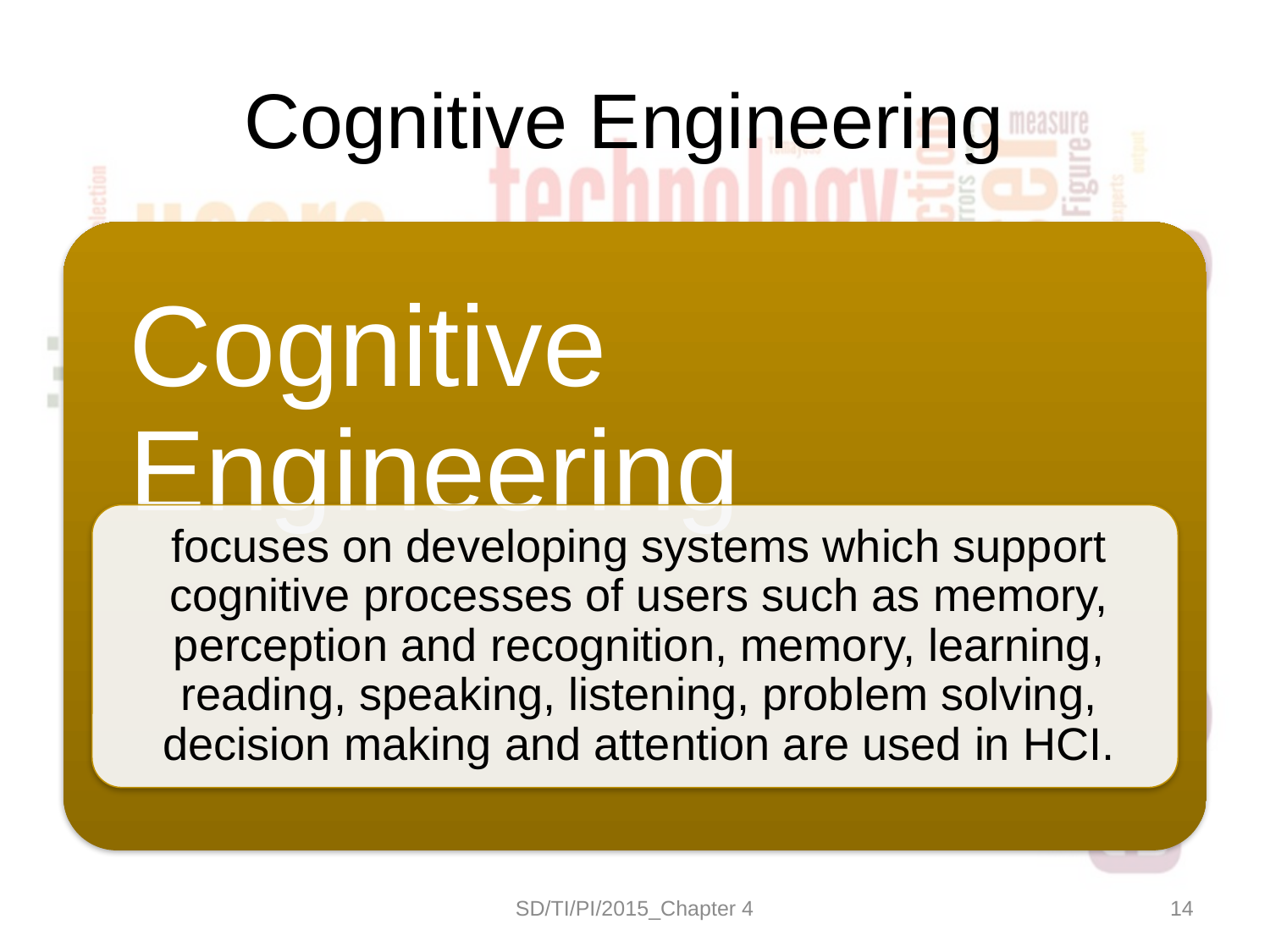

# Cognitive Engineering
Cognitive Engineering
focuses on developing systems which support cognitive processes of users such as memory, perception and recognition, memory, learning, reading, speaking, listening, problem solving, decision making and attention are used in HCI.
SD/TI/PI/2015_Chapter 4
14